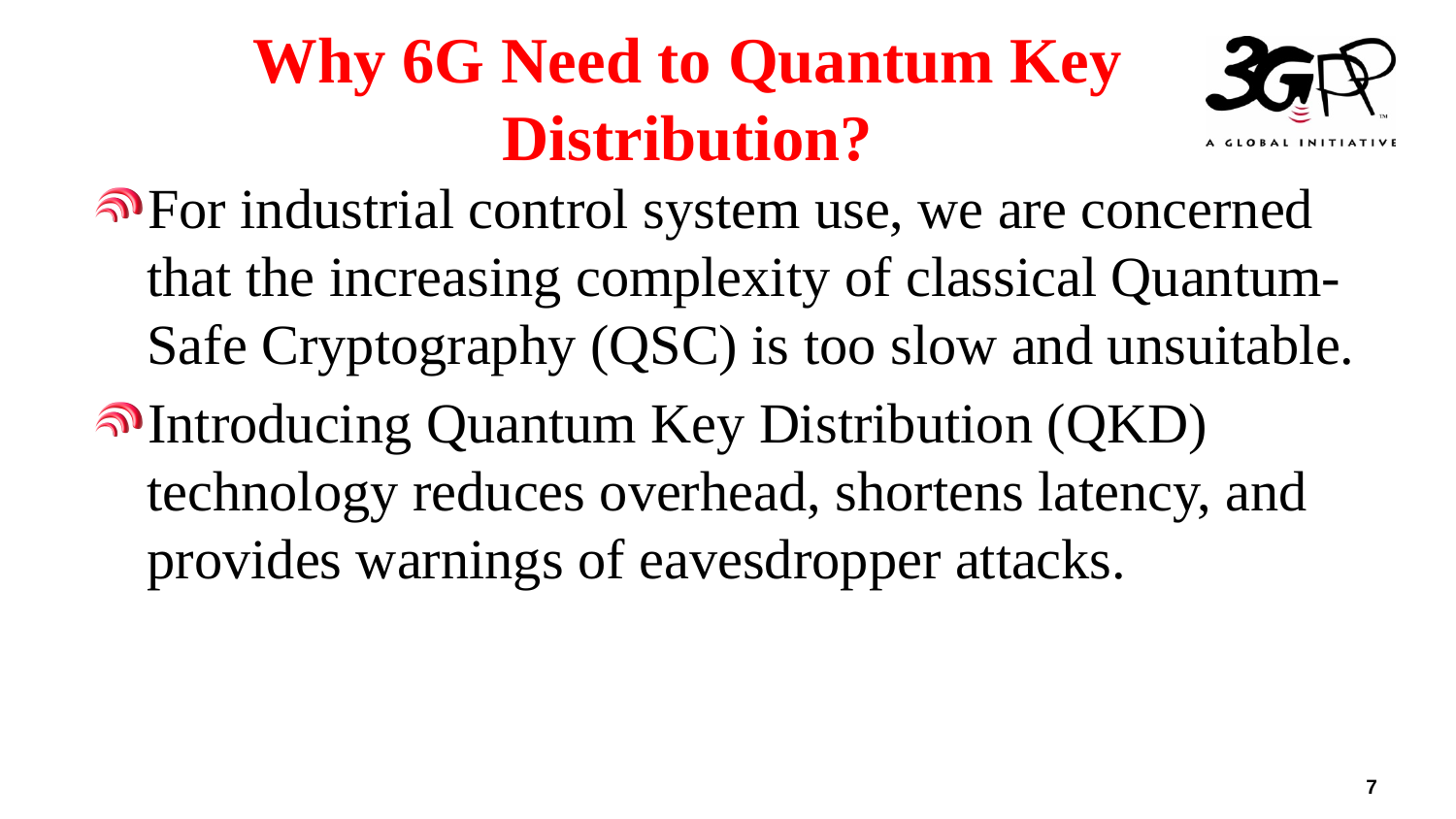

# Why 6G Need to Quantum Key Distribution?
For industrial control system use, we are concerned that the increasing complexity of classical Quantum-Safe Cryptography (QSC) is too slow and unsuitable.
Introducing Quantum Key Distribution (QKD) technology reduces overhead, shortens latency, and provides warnings of eavesdropper attacks.